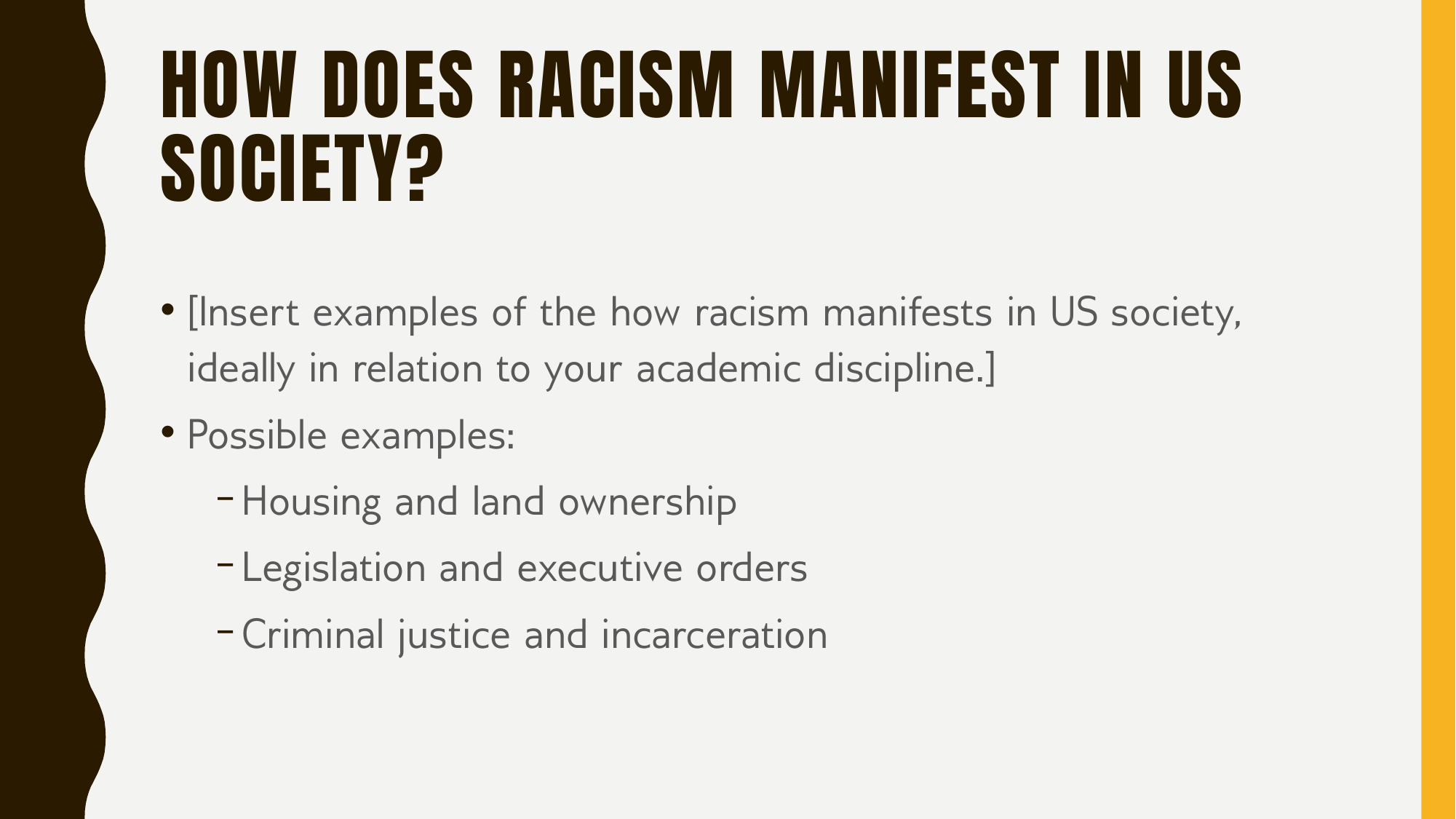

# How does racism manifest in US society?
[Insert examples of the how racism manifests in US society, ideally in relation to your academic discipline.]
Possible examples:
Housing and land ownership
Legislation and executive orders
Criminal justice and incarceration